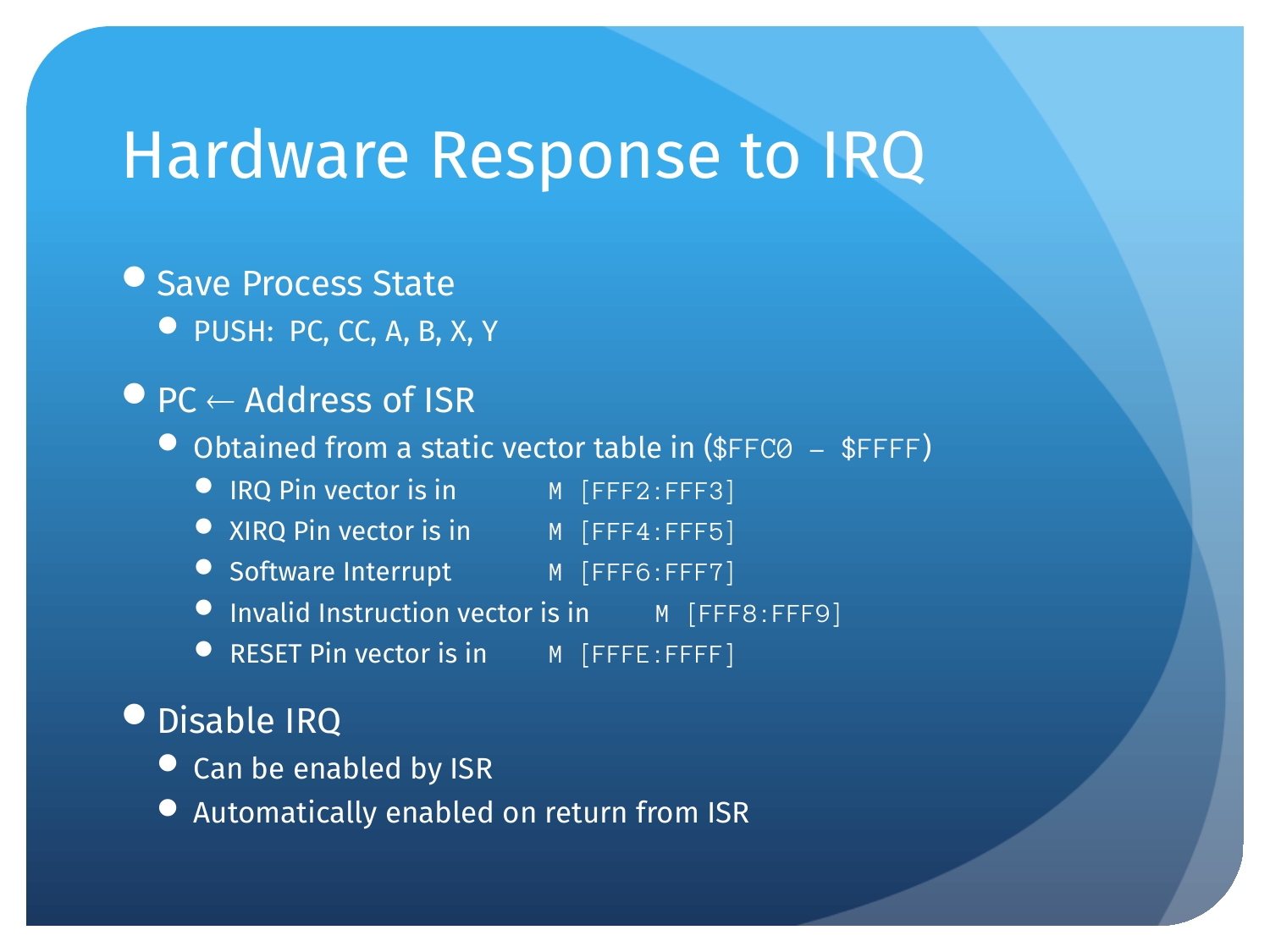

# Hardware Response to IRQ
Save Process State
PUSH:  PC, CC, A, B, X, Y
PC ← Address of ISR
Obtained from a static vector table in ($FFC0 - $FFFF)
IRQ Pin vector is in    		M [FFF2:FFF3]
XIRQ Pin vector is in  		M [FFF4:FFF5]
Software Interrupt			M [FFF6:FFF7]
Invalid Instruction vector is in 	M [FFF8:FFF9]
RESET Pin vector is in		M [FFFE:FFFF]
Disable IRQ
Can be enabled by ISR
Automatically enabled on return from ISR